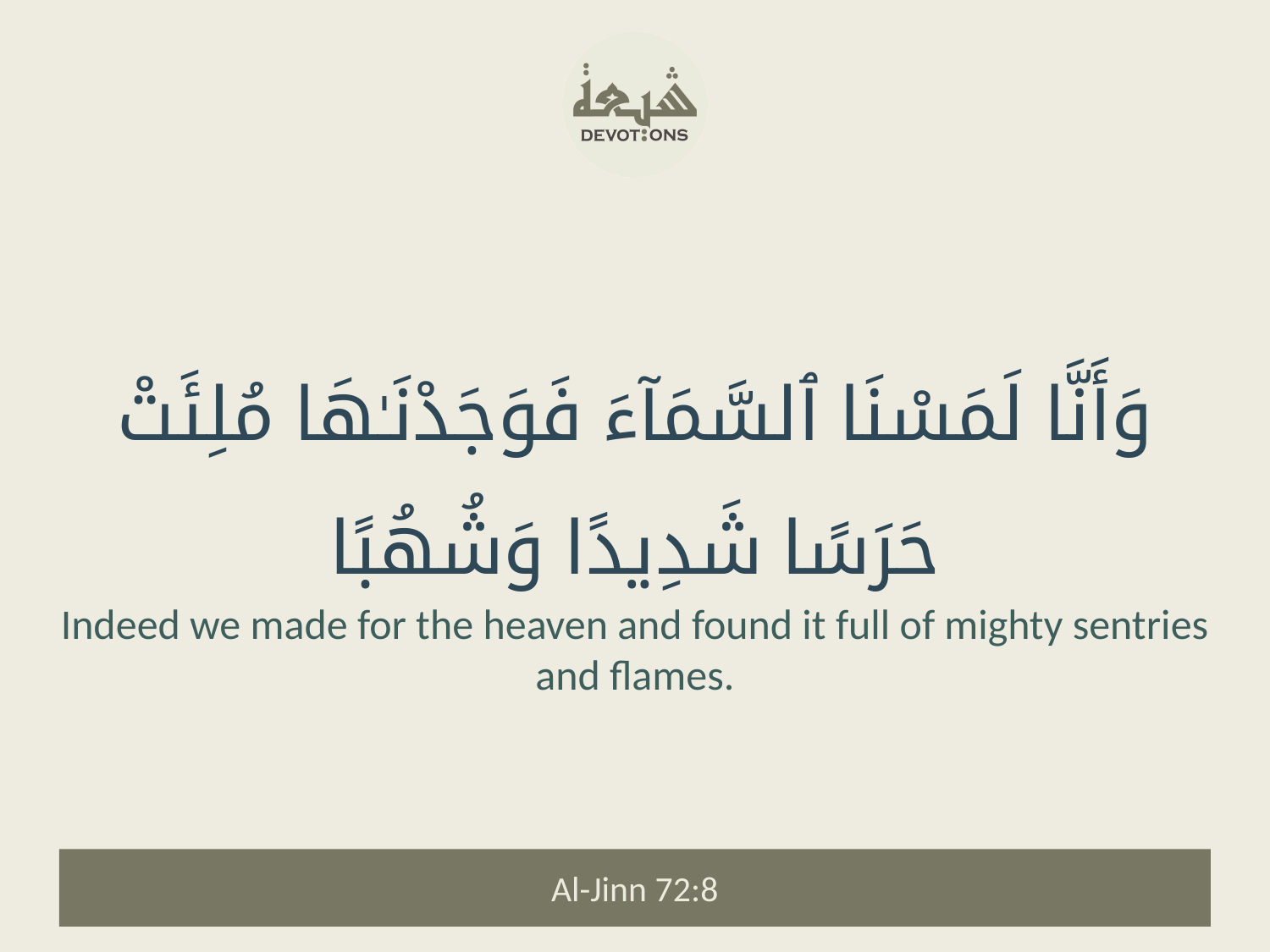

وَأَنَّا لَمَسْنَا ٱلسَّمَآءَ فَوَجَدْنَـٰهَا مُلِئَتْ حَرَسًا شَدِيدًا وَشُهُبًا
Indeed we made for the heaven and found it full of mighty sentries and flames.
Al-Jinn 72:8